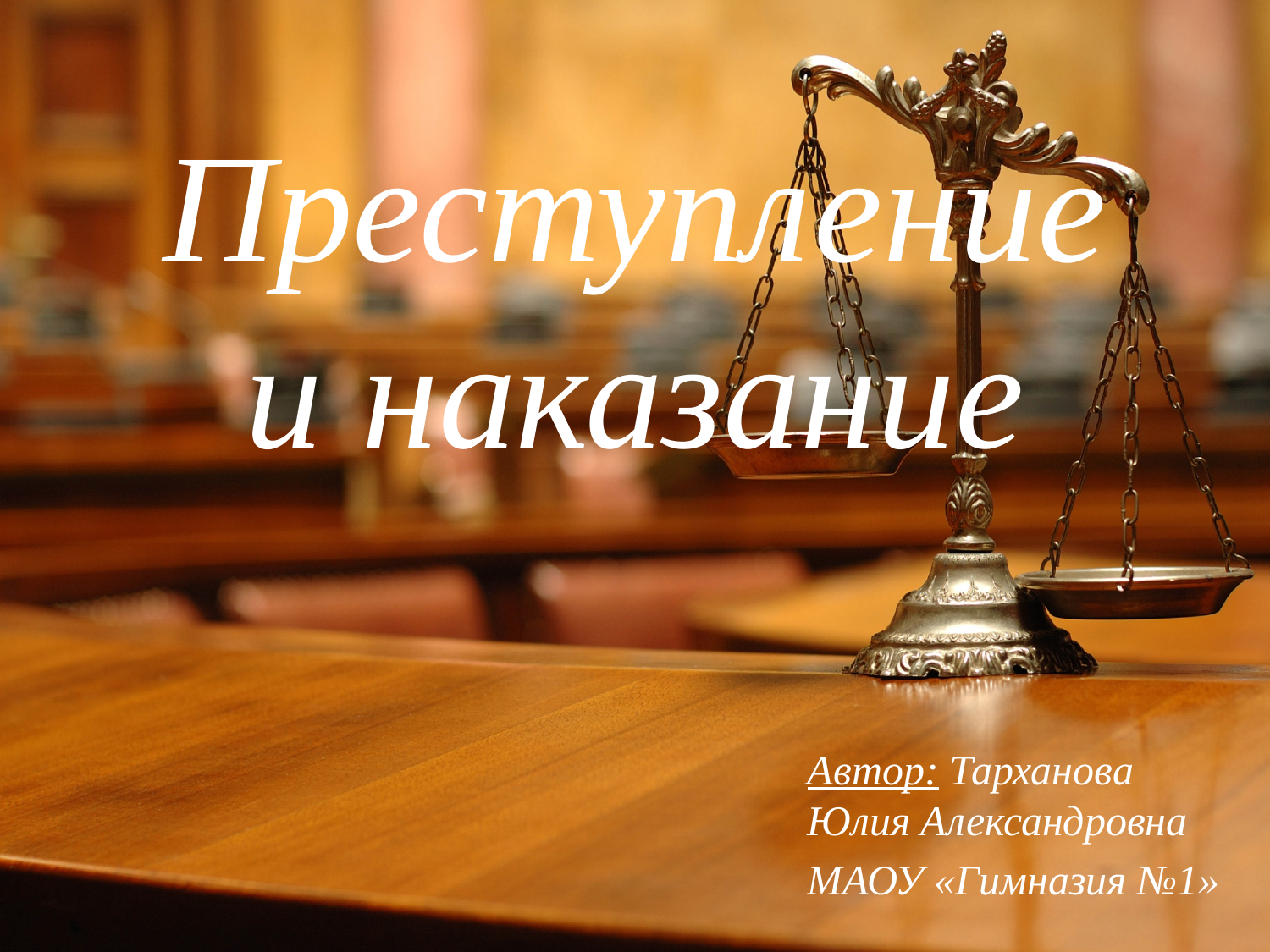

# Преступление и наказание
Автор: Тарханова Юлия Александровна
МАОУ «Гимназия №1»